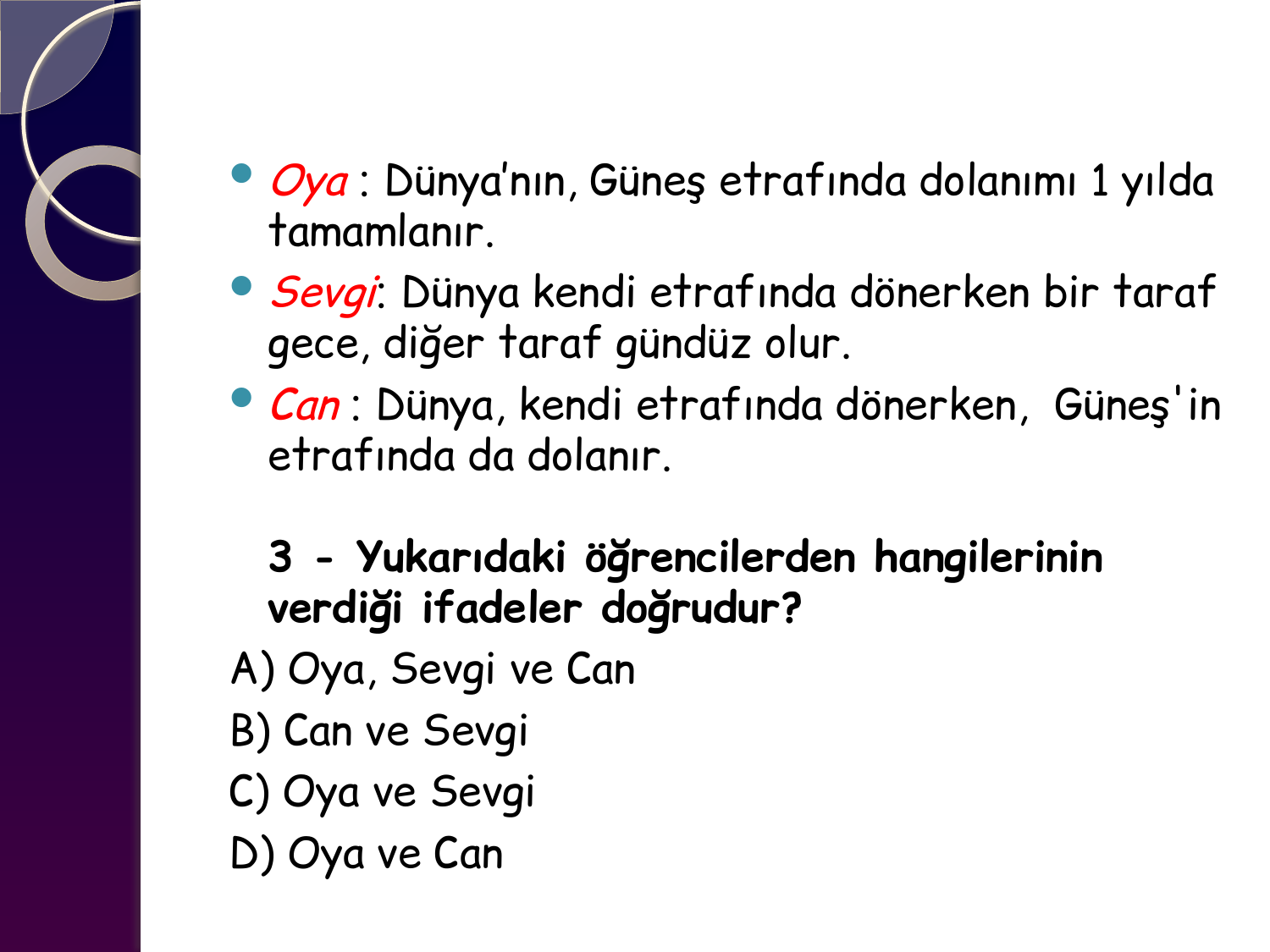

Oya : Dünya’nın, Güneş etrafında dolanımı 1 yılda tamamlanır.
Sevgi: Dünya kendi etrafında dönerken bir taraf gece, diğer taraf gündüz olur.
Can : Dünya, kendi etrafında dönerken,  Güneş'in etrafında da dolanır.
3 - Yukarıdaki öğrencilerden hangilerinin verdiği ifadeler doğrudur?
A) Oya, Sevgi ve Can
B) Can ve Sevgi
C) Oya ve Sevgi
D) Oya ve Can